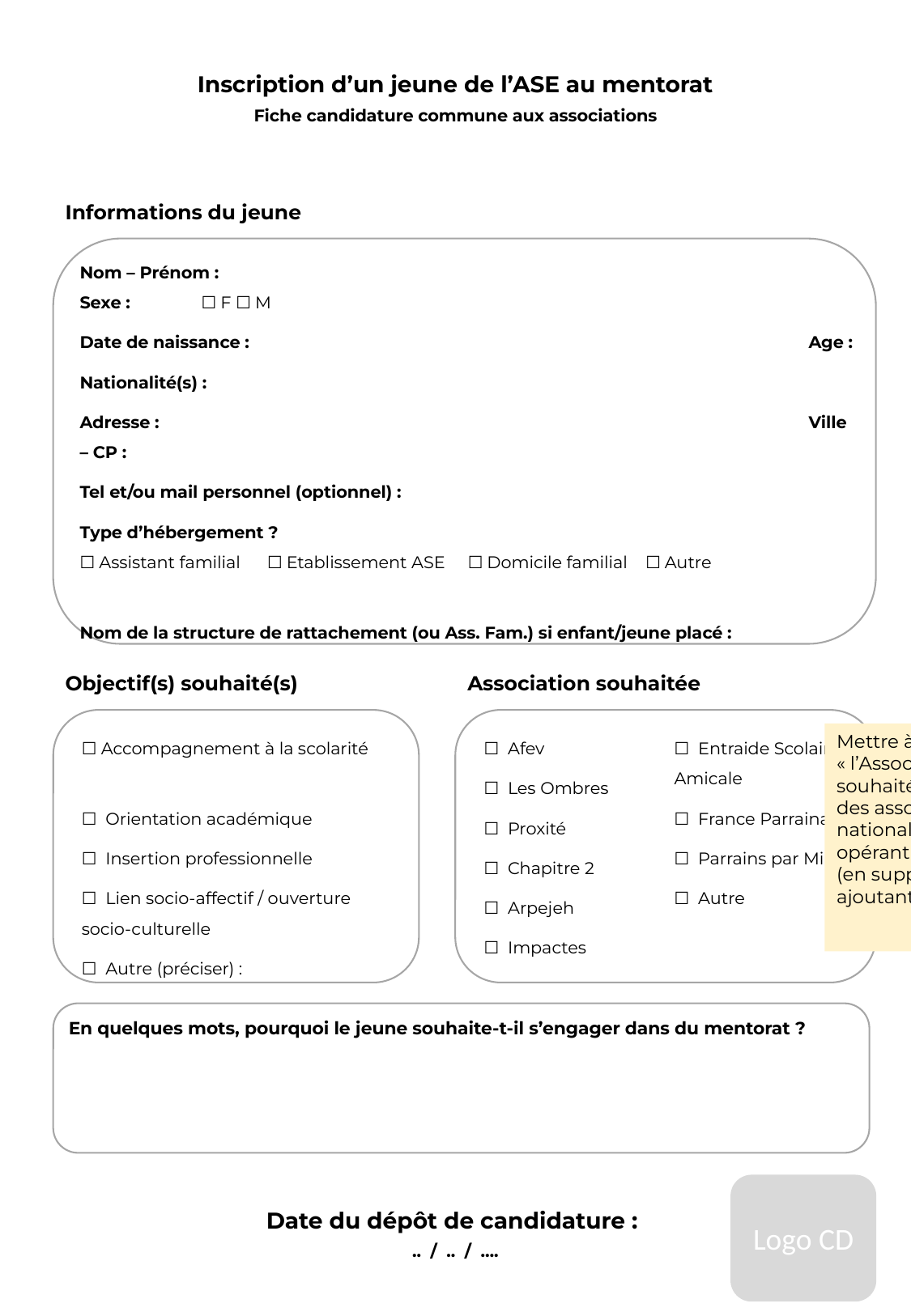

Inscription d’un jeune de l’ASE au mentorat
Fiche candidature commune aux associations
Informations du jeune

Nom – Prénom : 					Sexe : 	☐ F ☐ M
Date de naissance : 					Age :
Nationalité(s) :
Adresse : 						Ville – CP :
Tel et/ou mail personnel (optionnel) :
Type d’hébergement ?
☐ Assistant familial      ☐ Etablissement ASE     ☐ Domicile familial    ☐ Autre
Nom de la structure de rattachement (ou Ass. Fam.) si enfant/jeune placé :
Association souhaitée
Objectif(s) souhaité(s)

☐  Afev
☐  Les Ombres
☐  Proxité
☐  Chapitre 2
☐  Arpejeh
☐  Impactes

☐  Entraide Scolaire Amicale
☐  France Parrainage
☐  Parrains par Mille
☐  Autre

☐ Accompagnement à la scolarité
☐  Orientation académique
☐  Insertion professionnelle
☐  Lien socio-affectif / ouverture socio-culturelle
☐  Autre (préciser) :

Mettre à jour la liste de « l’Association souhaitée » avec le nom des associations nationales ou locales opérant sur le territoire (en supprimant / ajoutant des noms)

En quelques mots, pourquoi le jeune souhaite-t-il s’engager dans du mentorat ?
Logo CD
Date du dépôt de candidature :
..  /  ..  /  ….